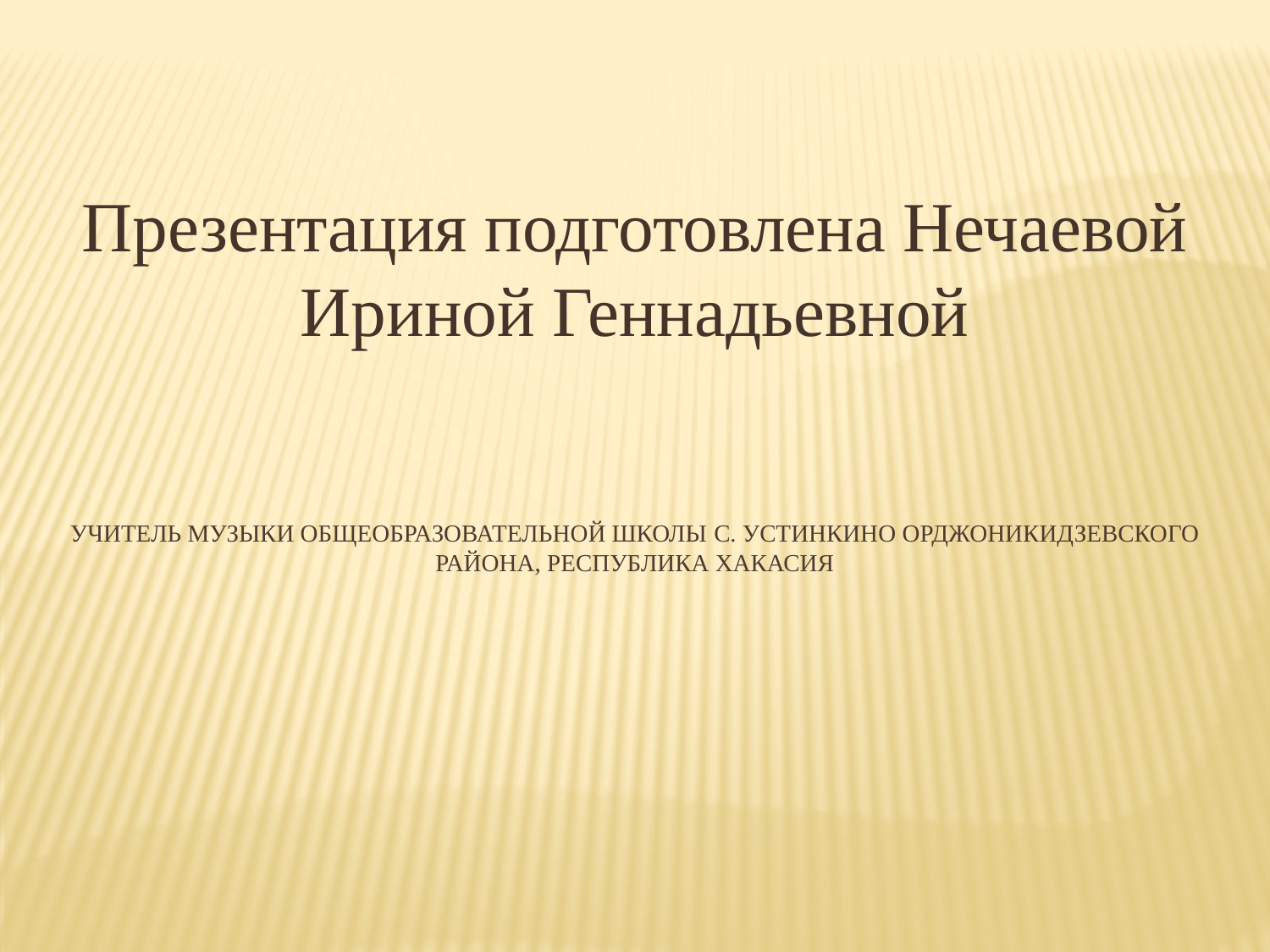

Презентация подготовлена Нечаевой Ириной Геннадьевной
# Учитель музыки общеобразовательной школы c. устинкино Орджоникидзевского района, Республика хакасия